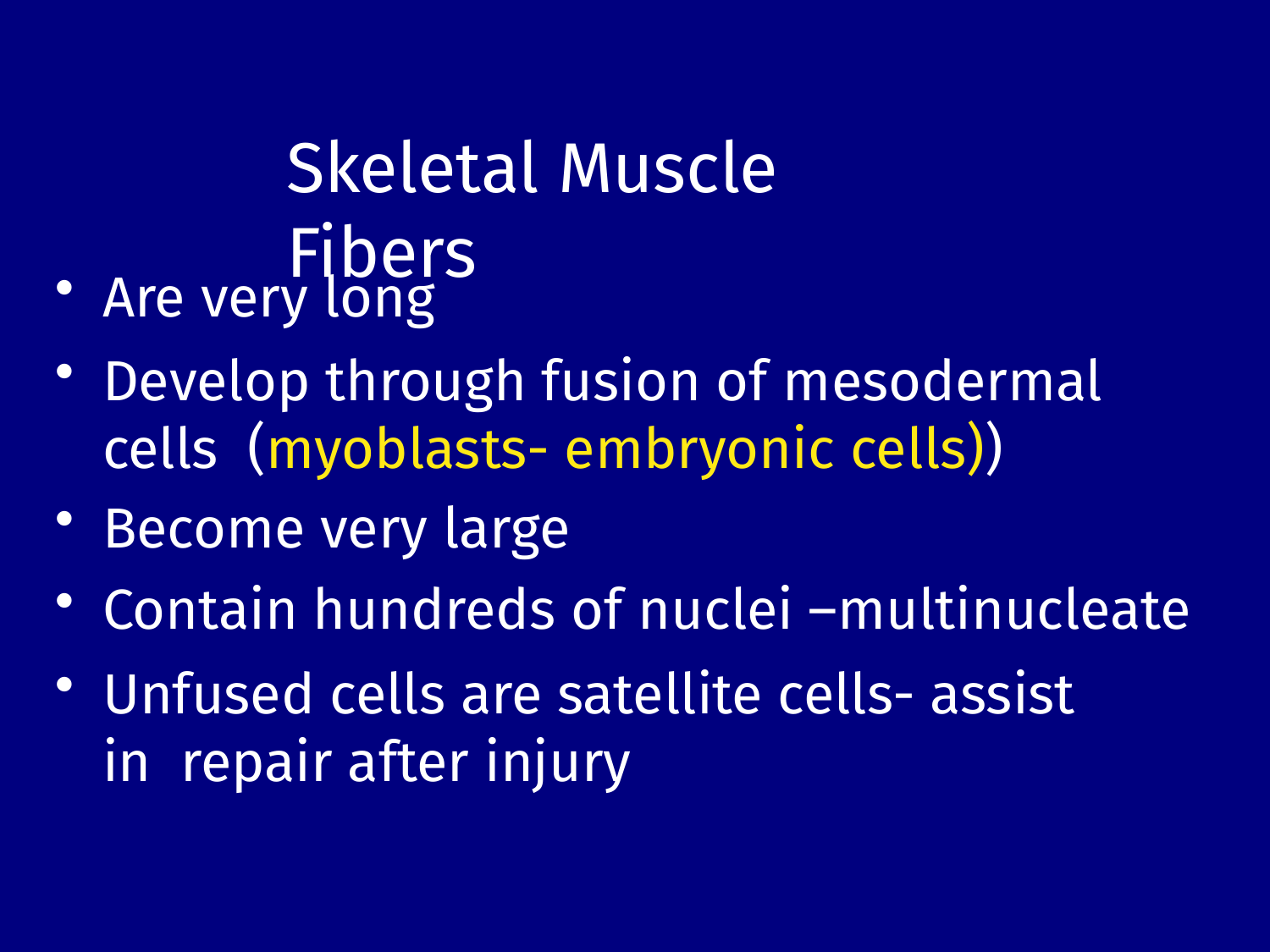

# Skeletal Muscle Fibers
Are very long
Develop through fusion of mesodermal cells  (myoblasts- embryonic cells))
Become very large
Contain hundreds of nuclei –multinucleate
Unfused cells are satellite cells- assist in  repair after injury